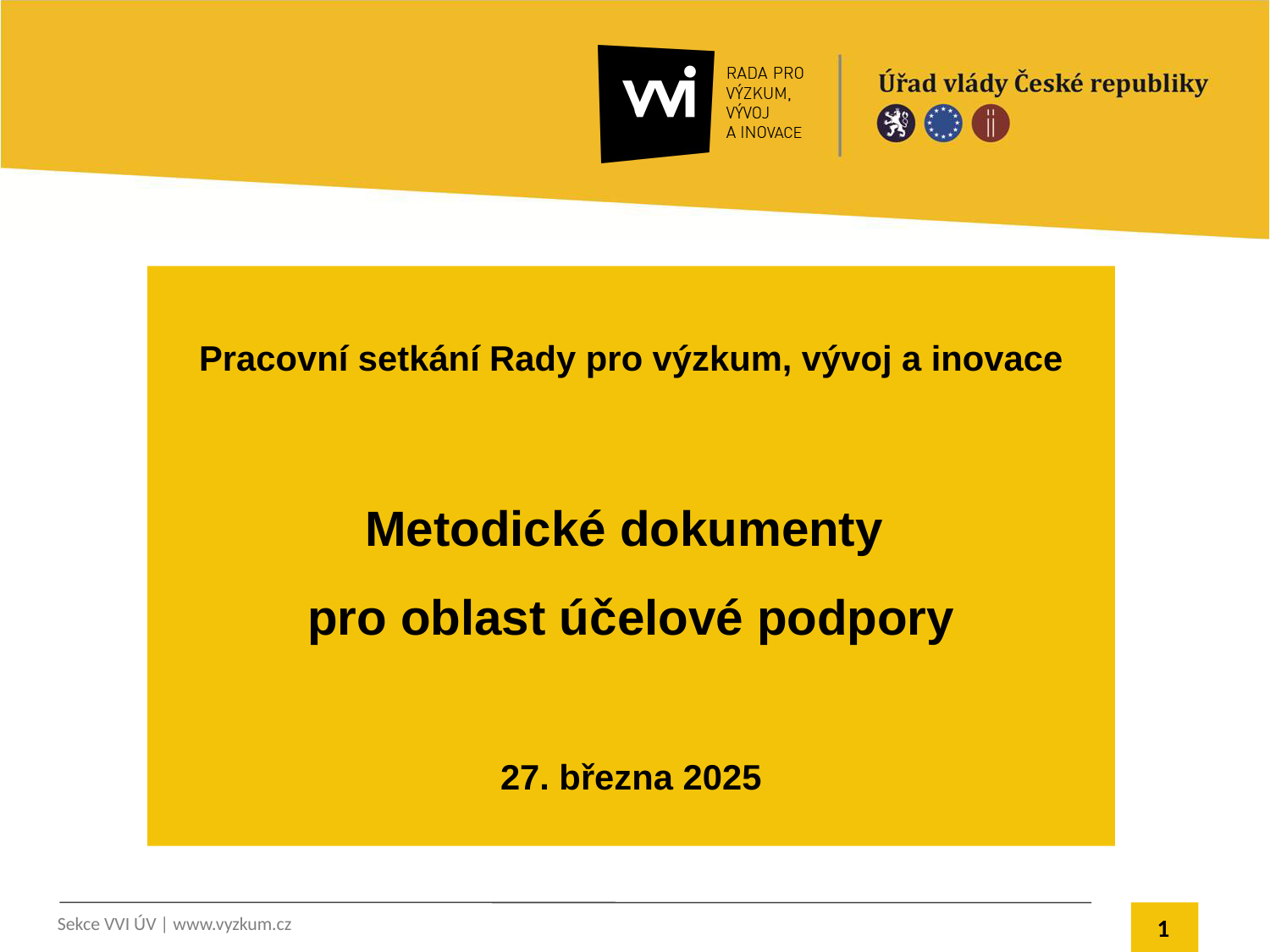

Pracovní setkání Rady pro výzkum, vývoj a inovace

Metodické dokumenty
pro oblast účelové podpory

27. března 2025

1
Sekce VVI ÚV | www.vyzkum.cz